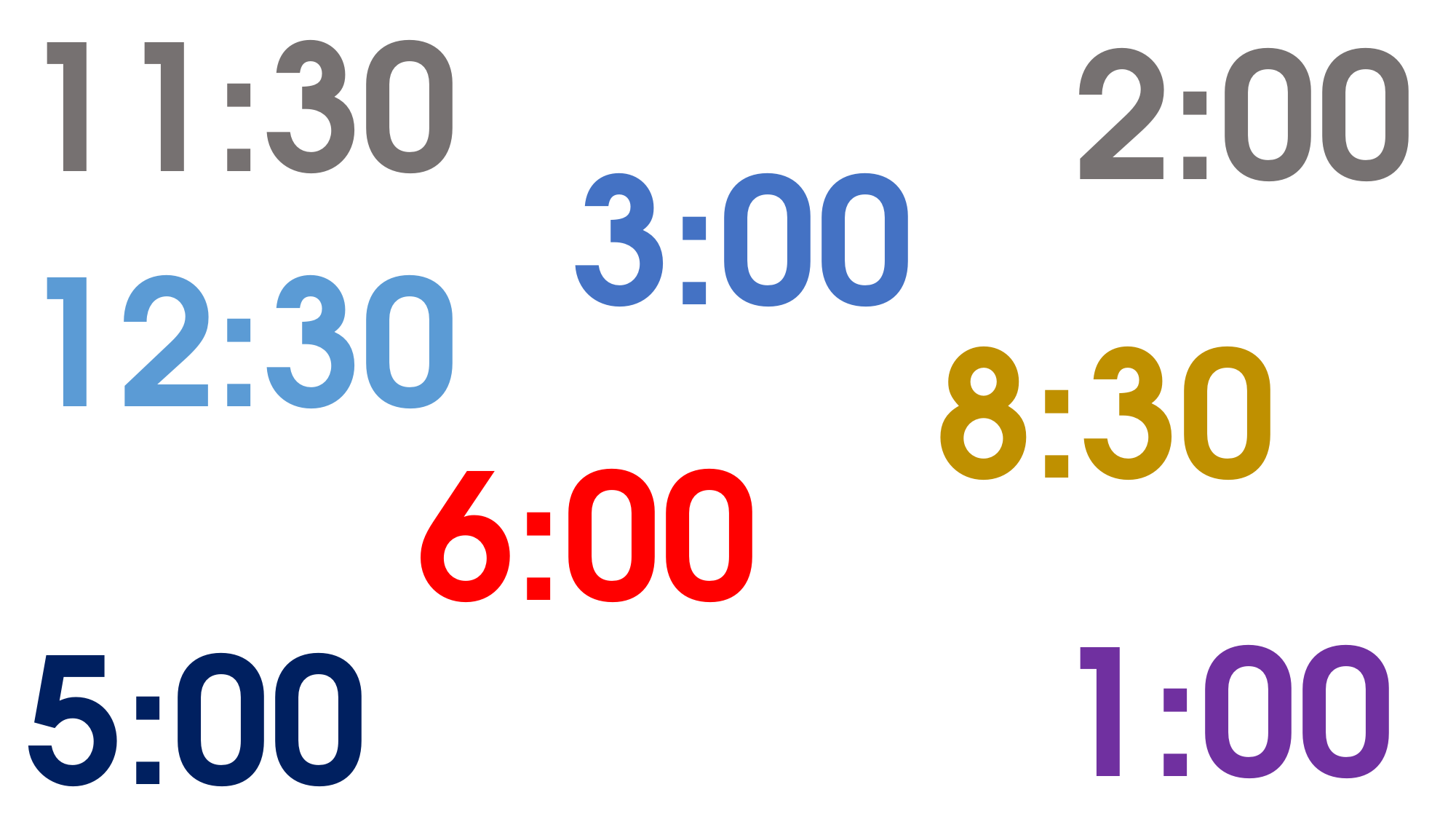

2:00
11:30
3:00
12:30
8:30
6:00
 1:00
5:00